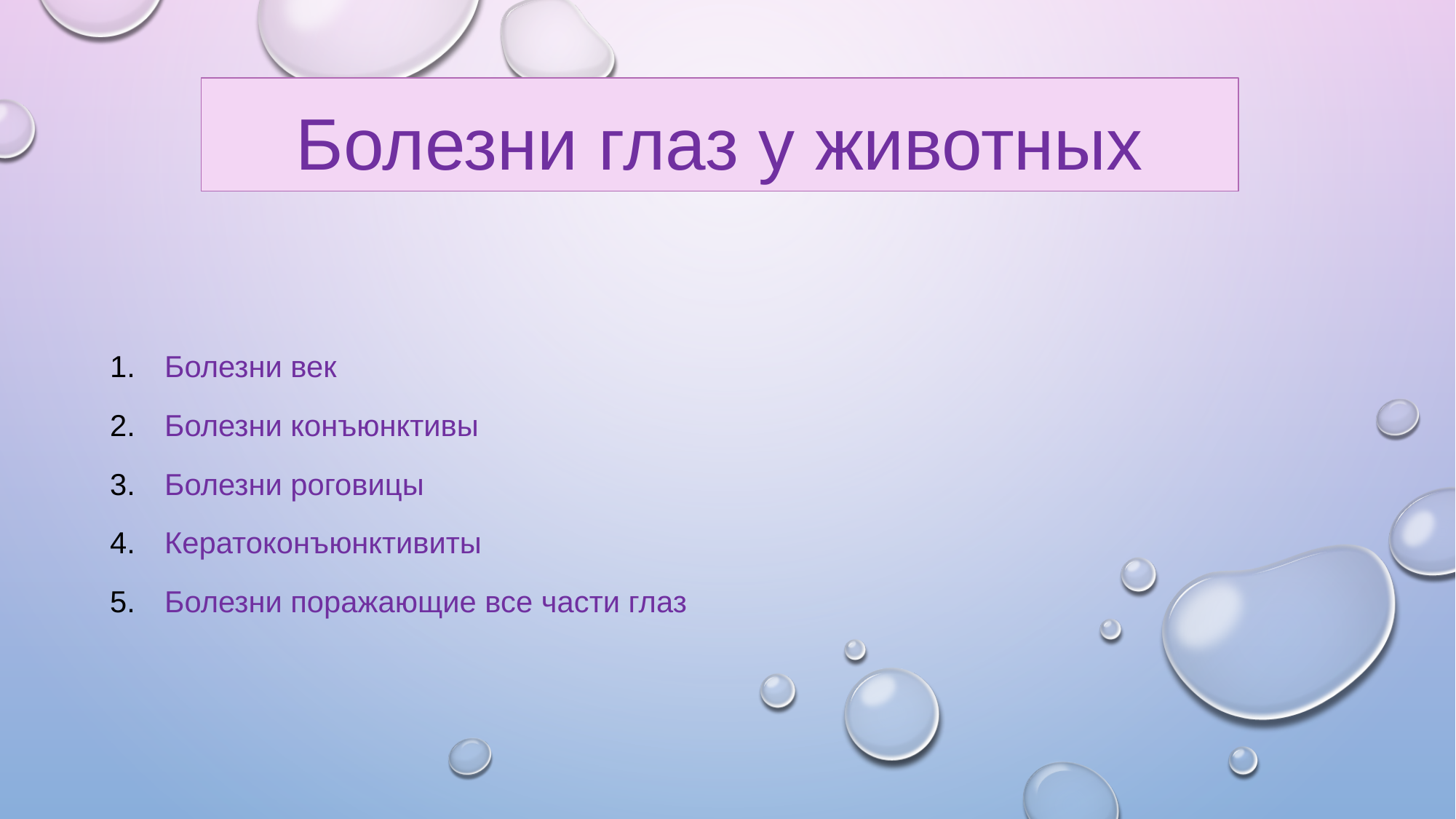

# Болезни глаз у животных

Болезни век
Болезни конъюнктивы
Болезни роговицы
Кератоконъюнктивиты
Болезни поражающие все части глаз